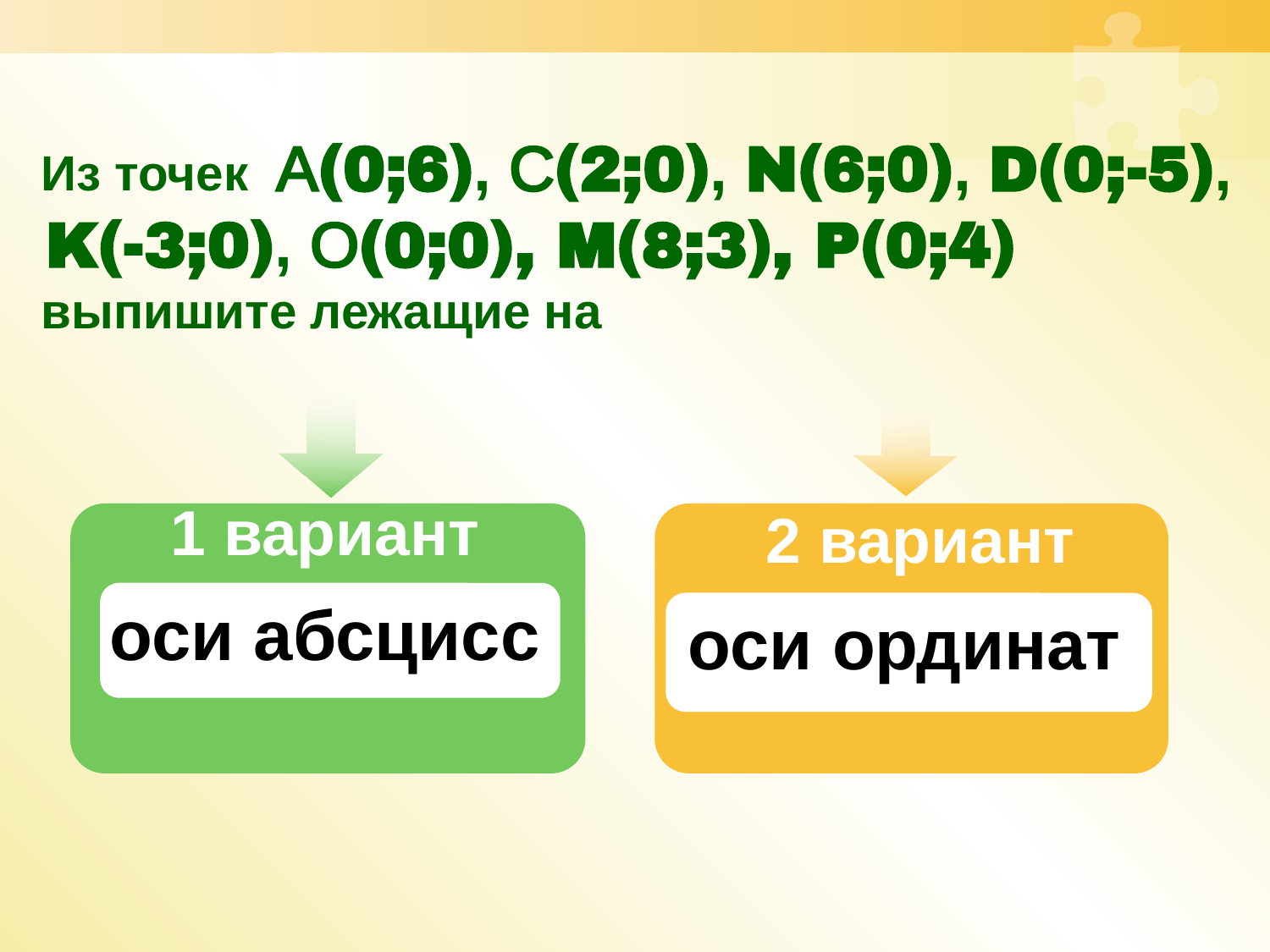

# Из точек  А(0;6), С(2;0), N(6;0), D(0;-5), K(-3;0), О(0;0), M(8;3), P(0;4) выпишите лежащие на

1 вариант
2 вариант

оси абсцисс

оси ординат